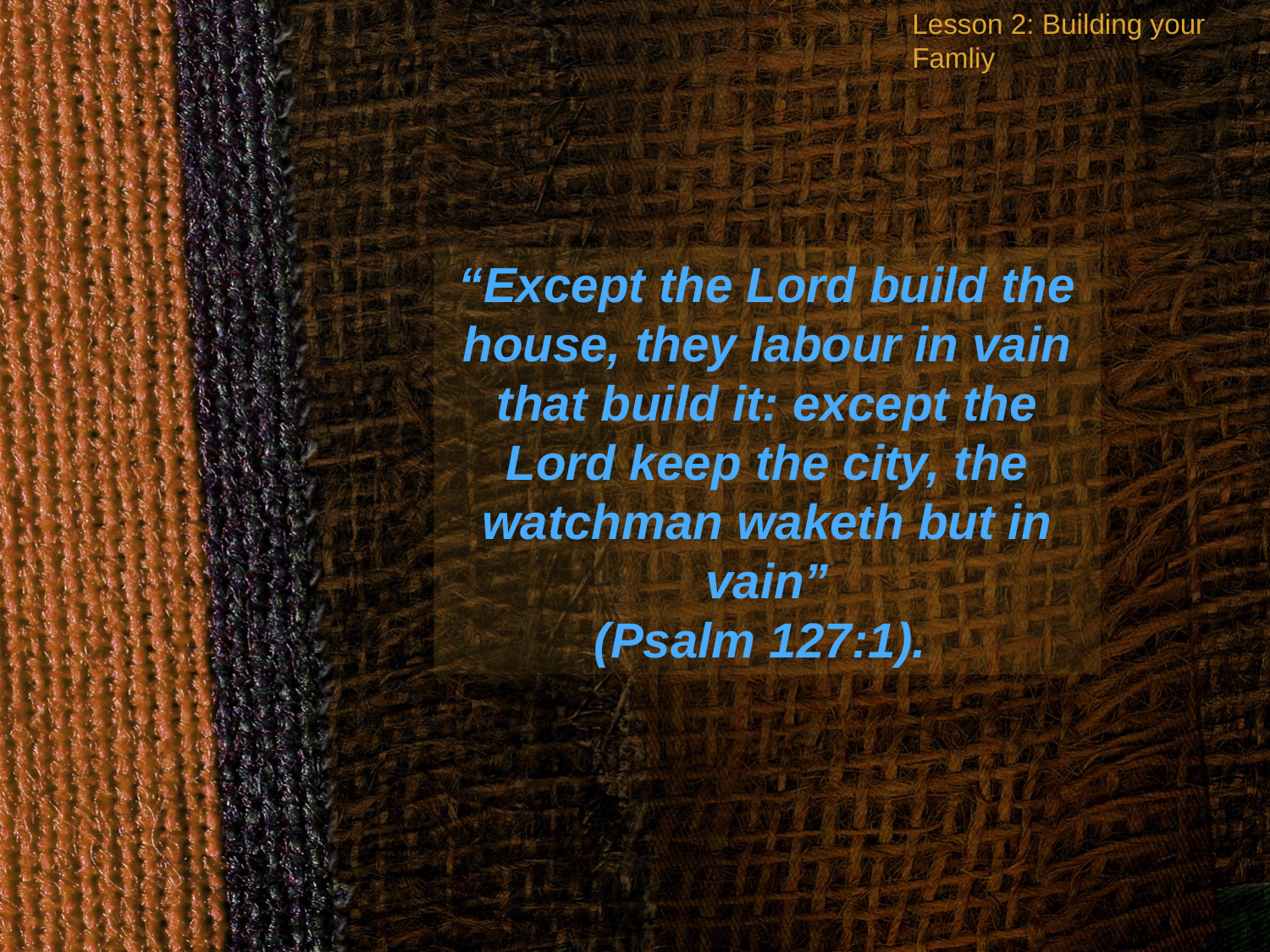

Lesson 2: Building your Famliy
“Except the Lord build the house, they labour in vain that build it: except the Lord keep the city, the watchman waketh but in vain”
(Psalm 127:1).